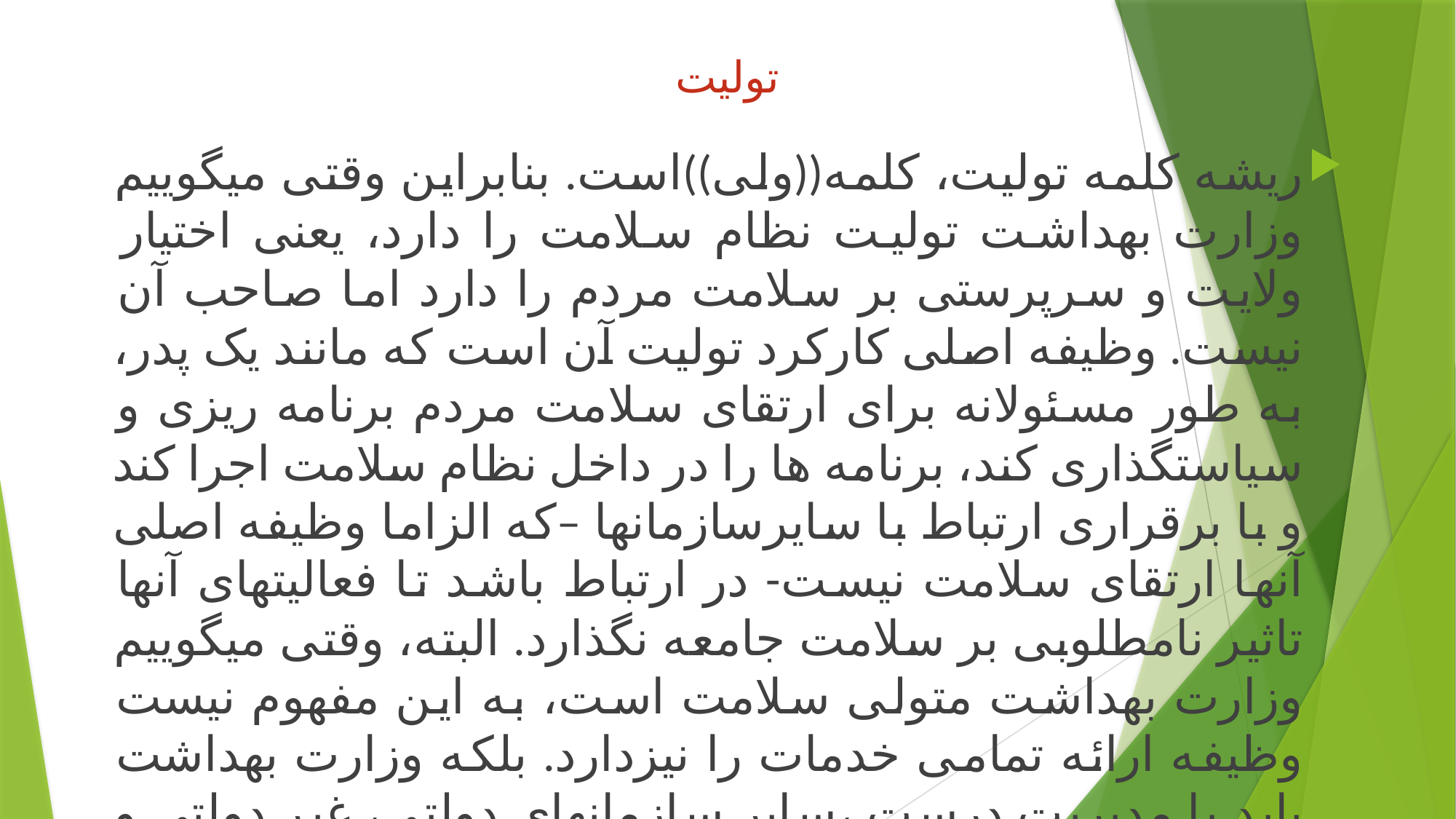

# تولیت
ریشه کلمه تولیت، کلمه((ولی))است. بنابراین وقتی میگوییم وزارت بهداشت تولیت نظام سلامت را دارد، یعنی اختیار ولایت و سرپرستی بر سلامت مردم را دارد اما صاحب آن نیست. وظیفه اصلی کارکرد تولیت آن است که مانند یک پدر، به طور مسئولانه برای ارتقای سلامت مردم برنامه ریزی و سیاستگذاری کند، برنامه ها را در داخل نظام سلامت اجرا کند و با برقراری ارتباط با سایرسازمانها –که الزاما وظیفه اصلی آنها ارتقای سلامت نیست- در ارتباط باشد تا فعالیتهای آنها تاثیر نامطلوبی بر سلامت جامعه نگذارد. البته، وقتی میگوییم وزارت بهداشت متولی سلامت است، به این مفهوم نیست وظیفه ارائه تمامی خدمات را نیزدارد. بلکه وزارت بهداشت باید با مدیریت درست ،سایر سازمانهای دولتی، غیر دولتی و خصوصی را برای ارائه خدمات سلامت بسیج کند و در دسترسی مردم به خدمات سلامت بکوشد.